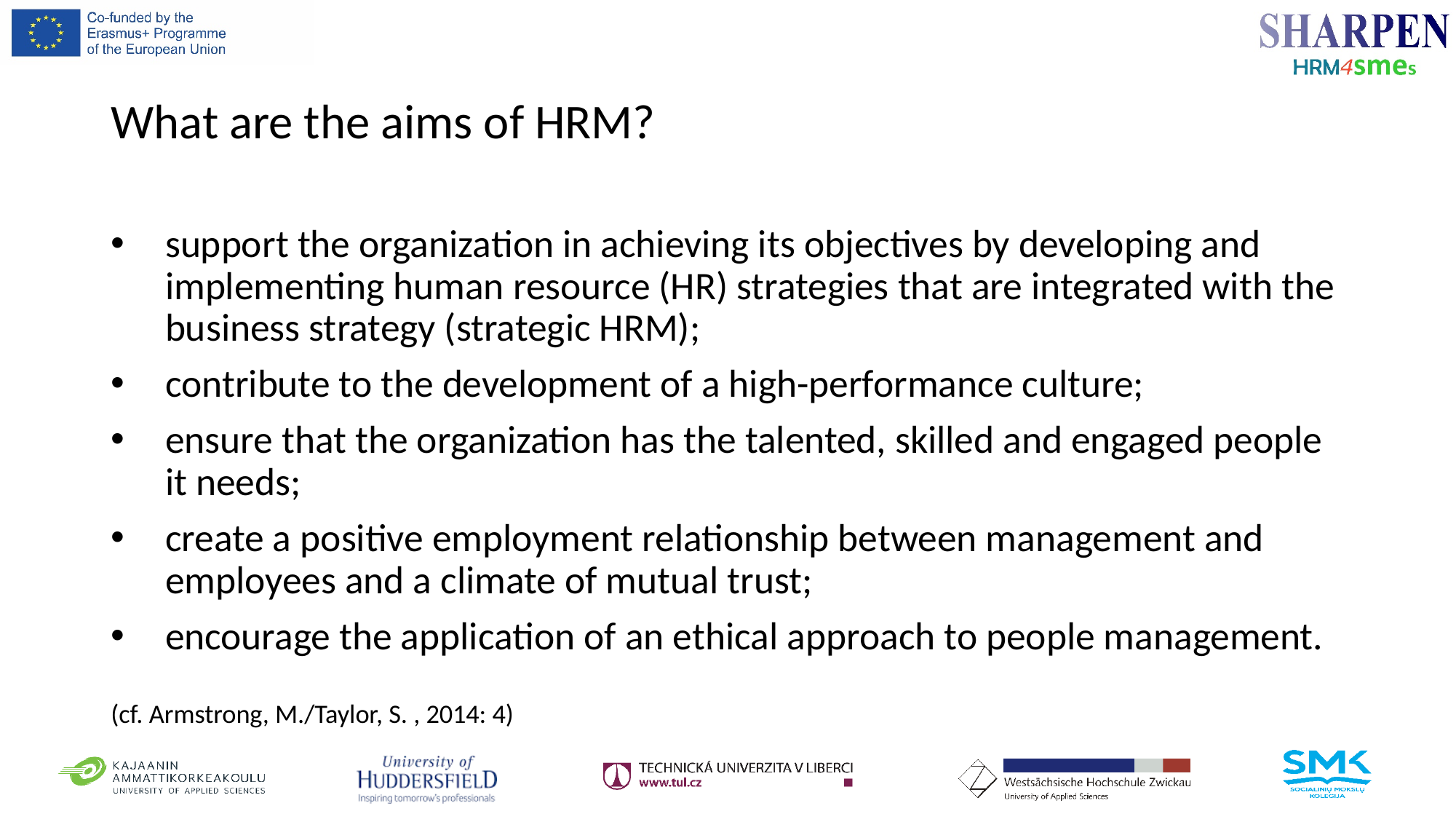

# What are the aims of HRM?
support the organization in achieving its objectives by developing and implementing human resource (HR) strategies that are integrated with the business strategy (strategic HRM);
contribute to the development of a high-performance culture;
ensure that the organization has the talented, skilled and engaged people it needs;
create a positive employment relationship between management and employees and a climate of mutual trust;
encourage the application of an ethical approach to people management.
(cf. Armstrong, M./Taylor, S. , 2014: 4)